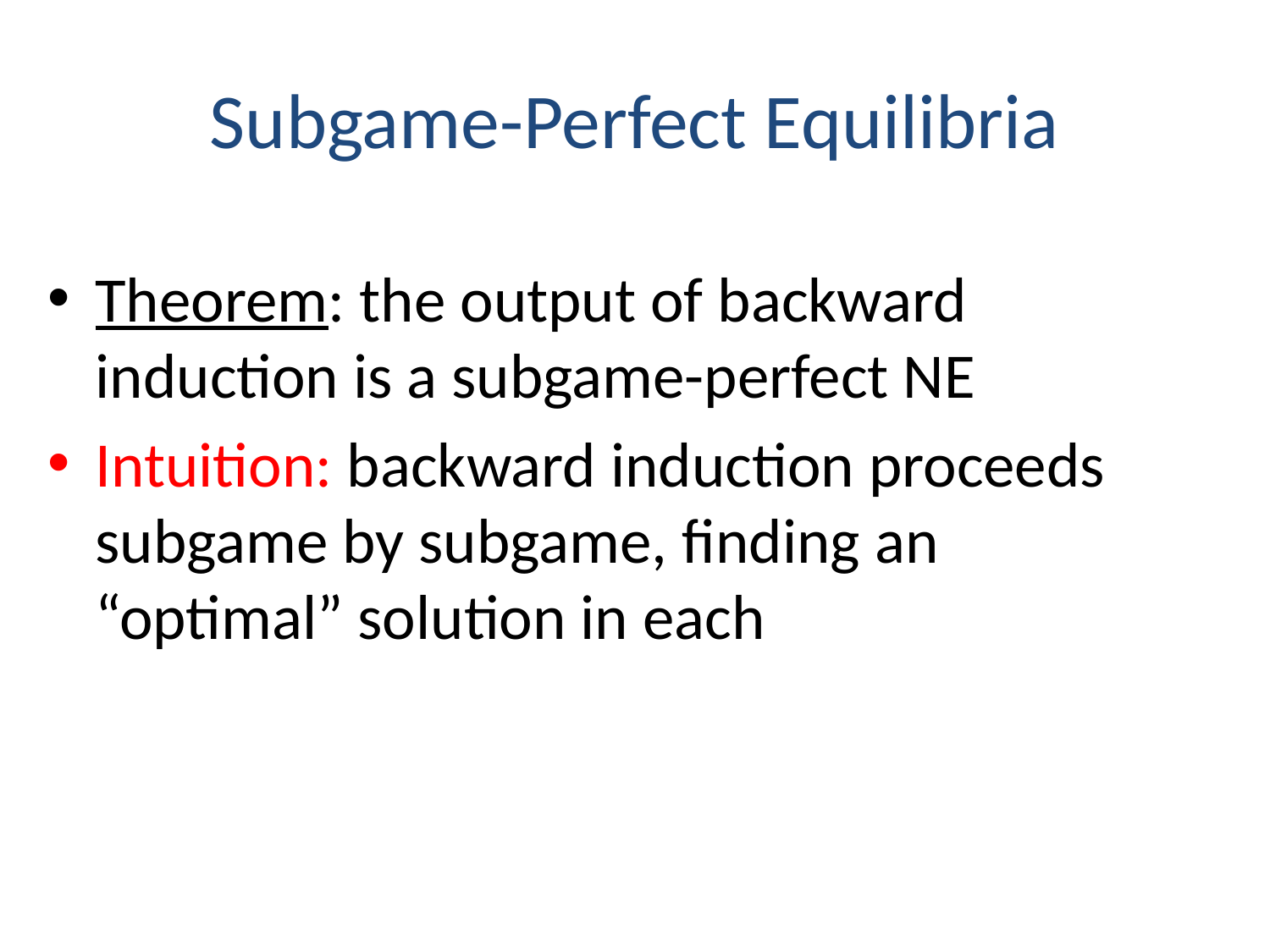

# Subgame-Perfect Equilibria
Theorem: the output of backward induction is a subgame-perfect NE
Intuition: backward induction proceeds subgame by subgame, finding an “optimal” solution in each